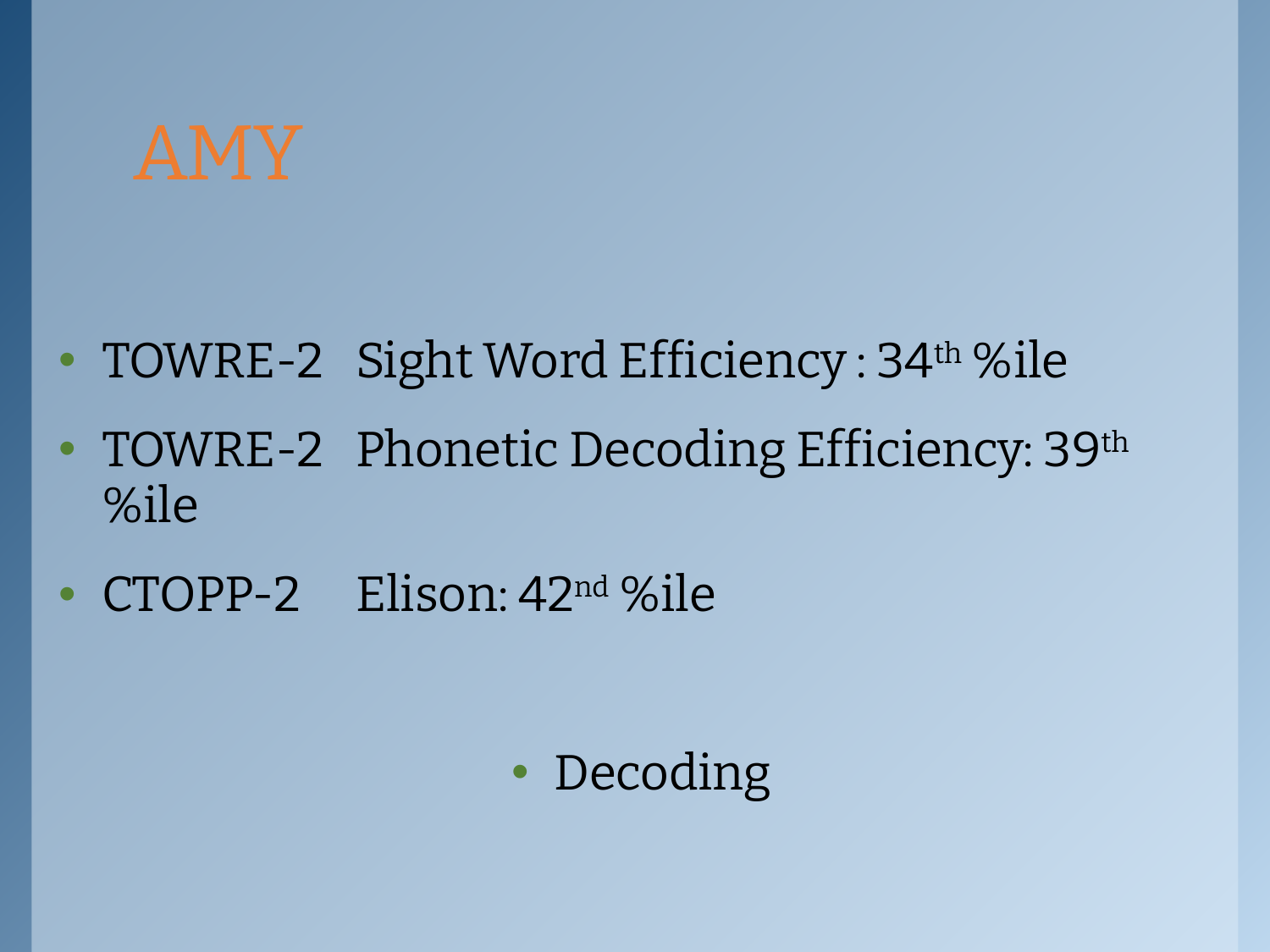

# AMY
TOWRE-2 	Sight Word Efficiency : 34th %ile
TOWRE-2 	Phonetic Decoding Efficiency: 39th %ile
CTOPP-2 	Elison: 42nd %ile

Decoding